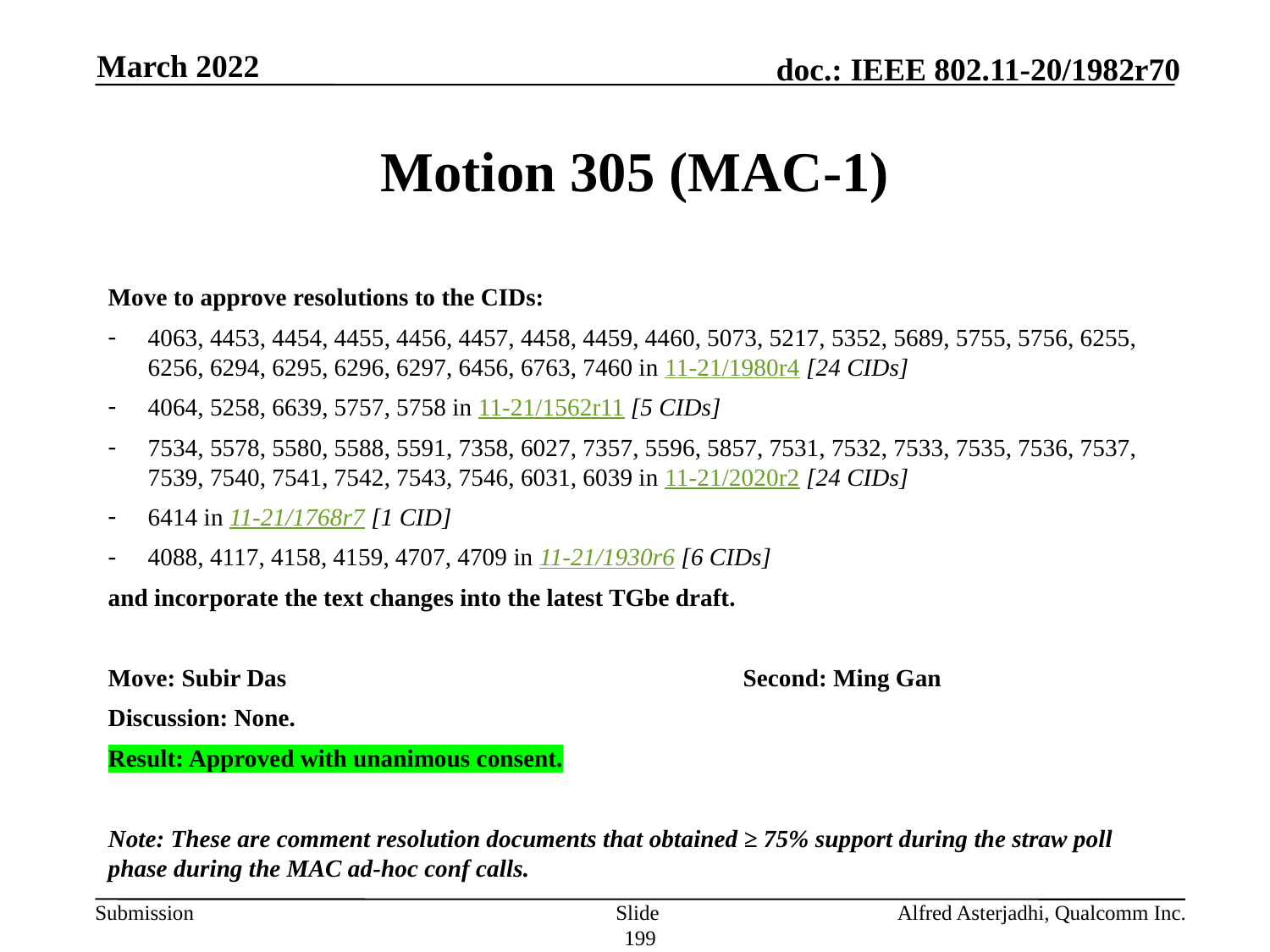

March 2022
# Motion 305 (MAC-1)
Move to approve resolutions to the CIDs:
4063, 4453, 4454, 4455, 4456, 4457, 4458, 4459, 4460, 5073, 5217, 5352, 5689, 5755, 5756, 6255, 6256, 6294, 6295, 6296, 6297, 6456, 6763, 7460 in 11-21/1980r4 [24 CIDs]
4064, 5258, 6639, 5757, 5758 in 11-21/1562r11 [5 CIDs]
7534, 5578, 5580, 5588, 5591, 7358, 6027, 7357, 5596, 5857, 7531, 7532, 7533, 7535, 7536, 7537, 7539, 7540, 7541, 7542, 7543, 7546, 6031, 6039 in 11-21/2020r2 [24 CIDs]
6414 in 11-21/1768r7 [1 CID]
4088, 4117, 4158, 4159, 4707, 4709 in 11-21/1930r6 [6 CIDs]
and incorporate the text changes into the latest TGbe draft.

Move: Subir Das				Second: Ming Gan
Discussion: None.
Result: Approved with unanimous consent.

Note: These are comment resolution documents that obtained ≥ 75% support during the straw poll phase during the MAC ad-hoc conf calls.

Slide 199
Alfred Asterjadhi, Qualcomm Inc.